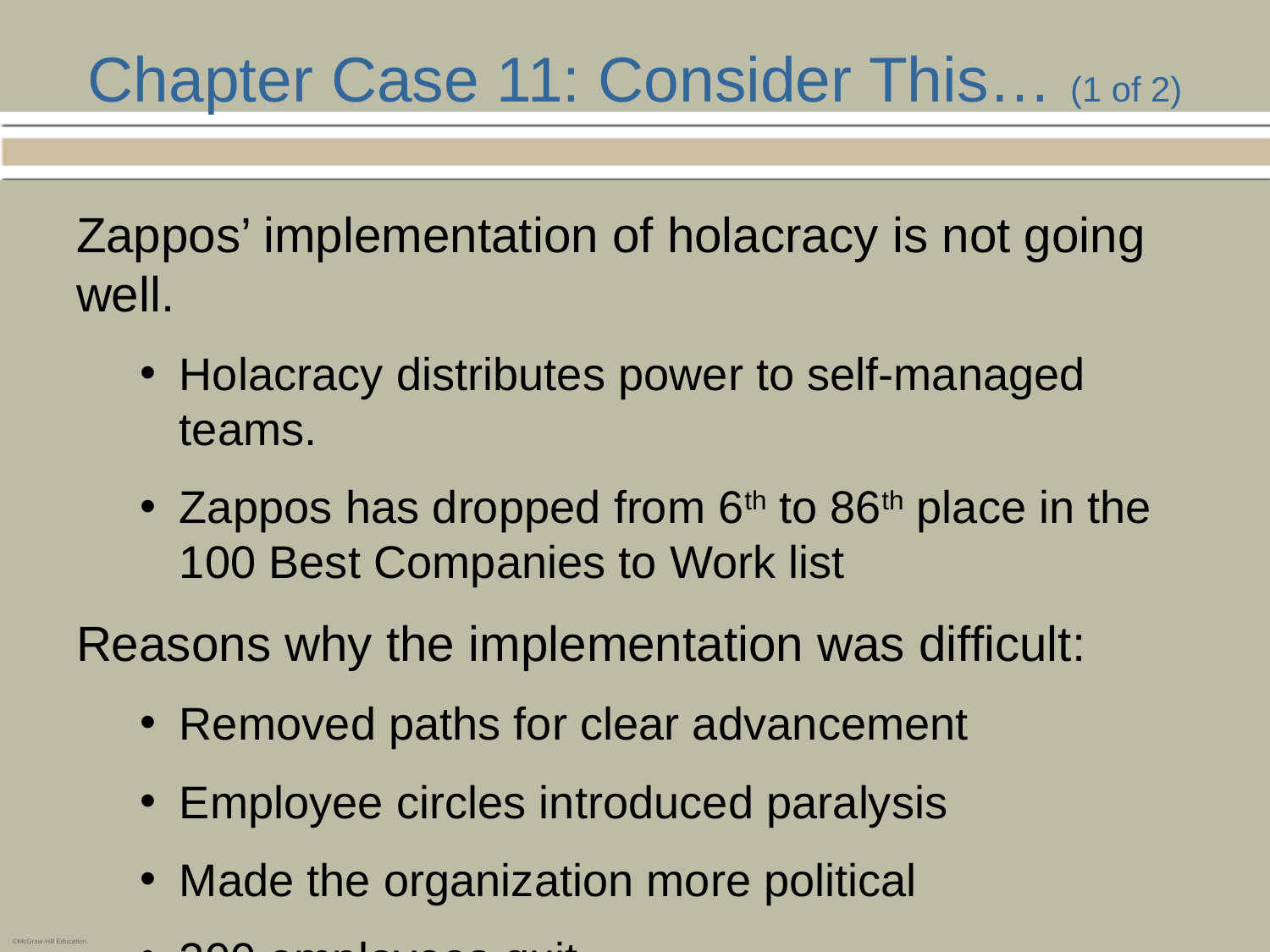

# Chapter Case 11: Consider This… (1 of 2)
Zappos’ implementation of holacracy is not going well.
Holacracy distributes power to self-managed teams.
Zappos has dropped from 6th to 86th place in the 100 Best Companies to Work list
Reasons why the implementation was difficult:
Removed paths for clear advancement
Employee circles introduced paralysis
Made the organization more political
200 employees quit.